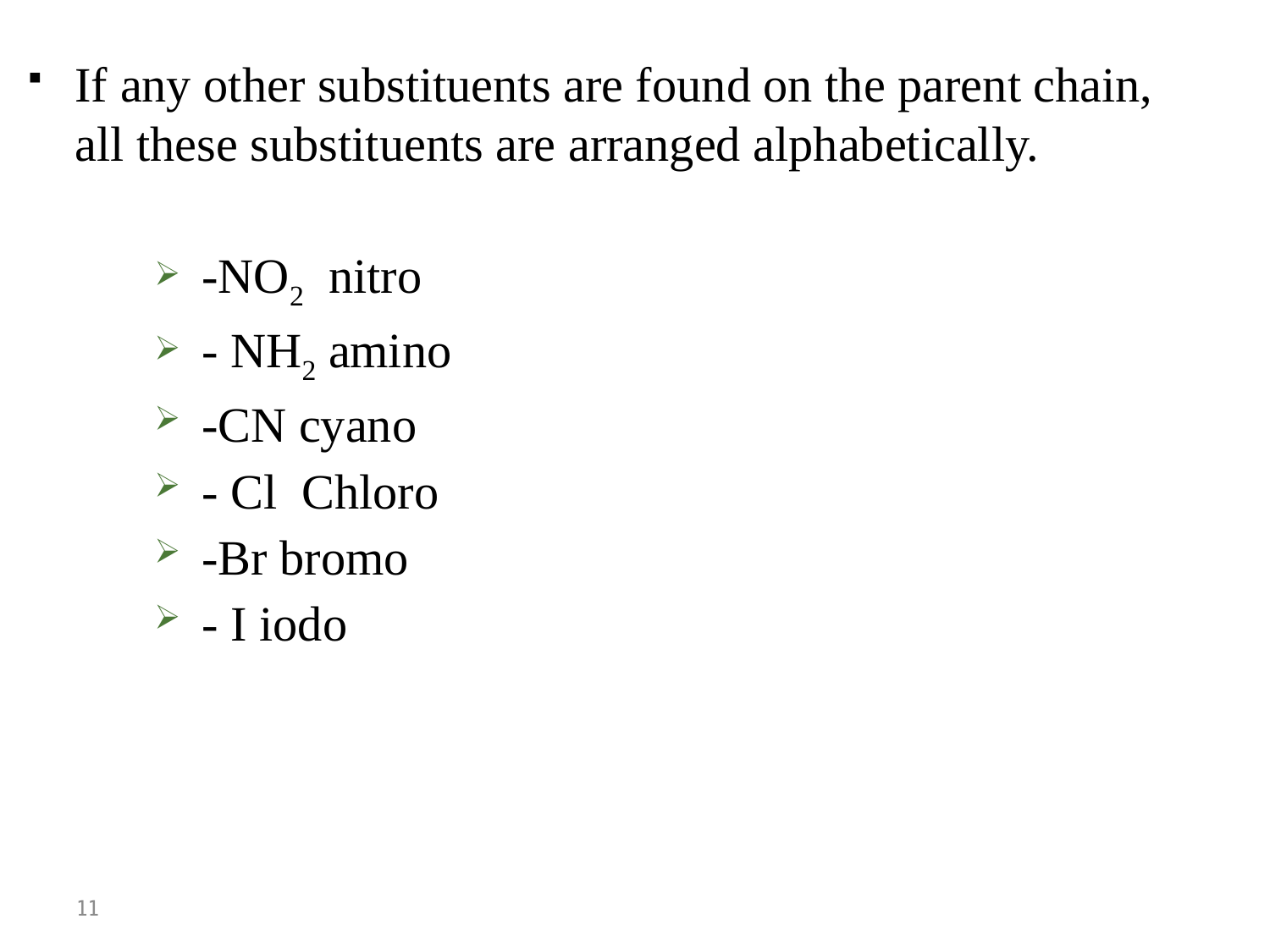

If any other substituents are found on the parent chain, all these substituents are arranged alphabetically.

-NO2  nitro
- NH2 amino
-CN cyano
- Cl  Chloro
-Br bromo
- I iodo
11